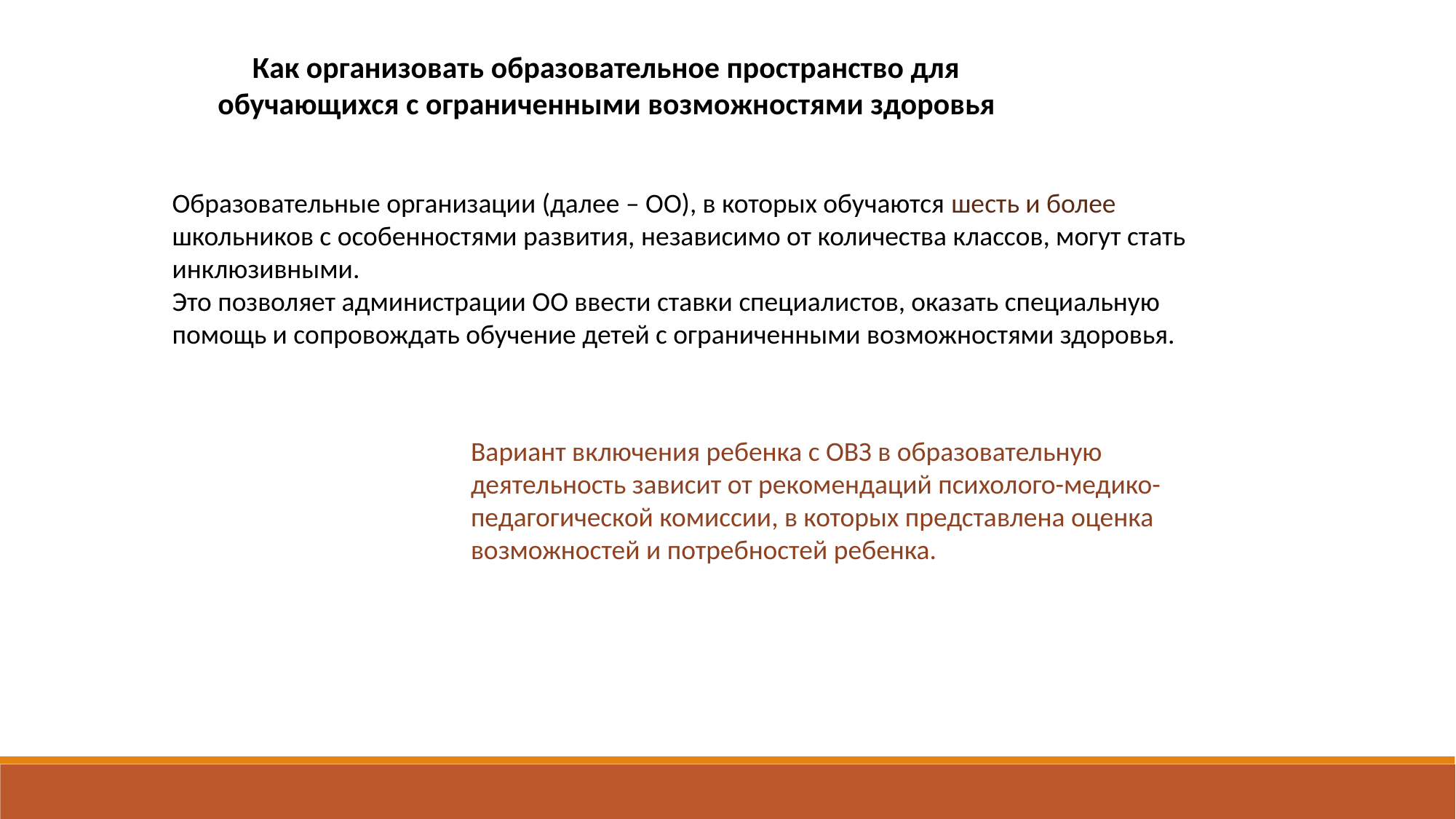

Как организовать образовательное пространство для обучающихся с ограниченными возможностями здоровья
Образовательные организации (далее – ОО), в которых обучаются шесть и более школьников с особенностями развития, независимо от количества классов, могут стать инклюзивными.
Это позволяет администрации ОО ввести ставки специалистов, оказать специальную помощь и сопровождать обучение детей с ограниченными возможностями здоровья.
Вариант включения ребенка с ОВЗ в образовательную деятельность зависит от рекомендаций психолого-медико-педагогической комиссии, в которых представлена оценка возможностей и потребностей ребенка.